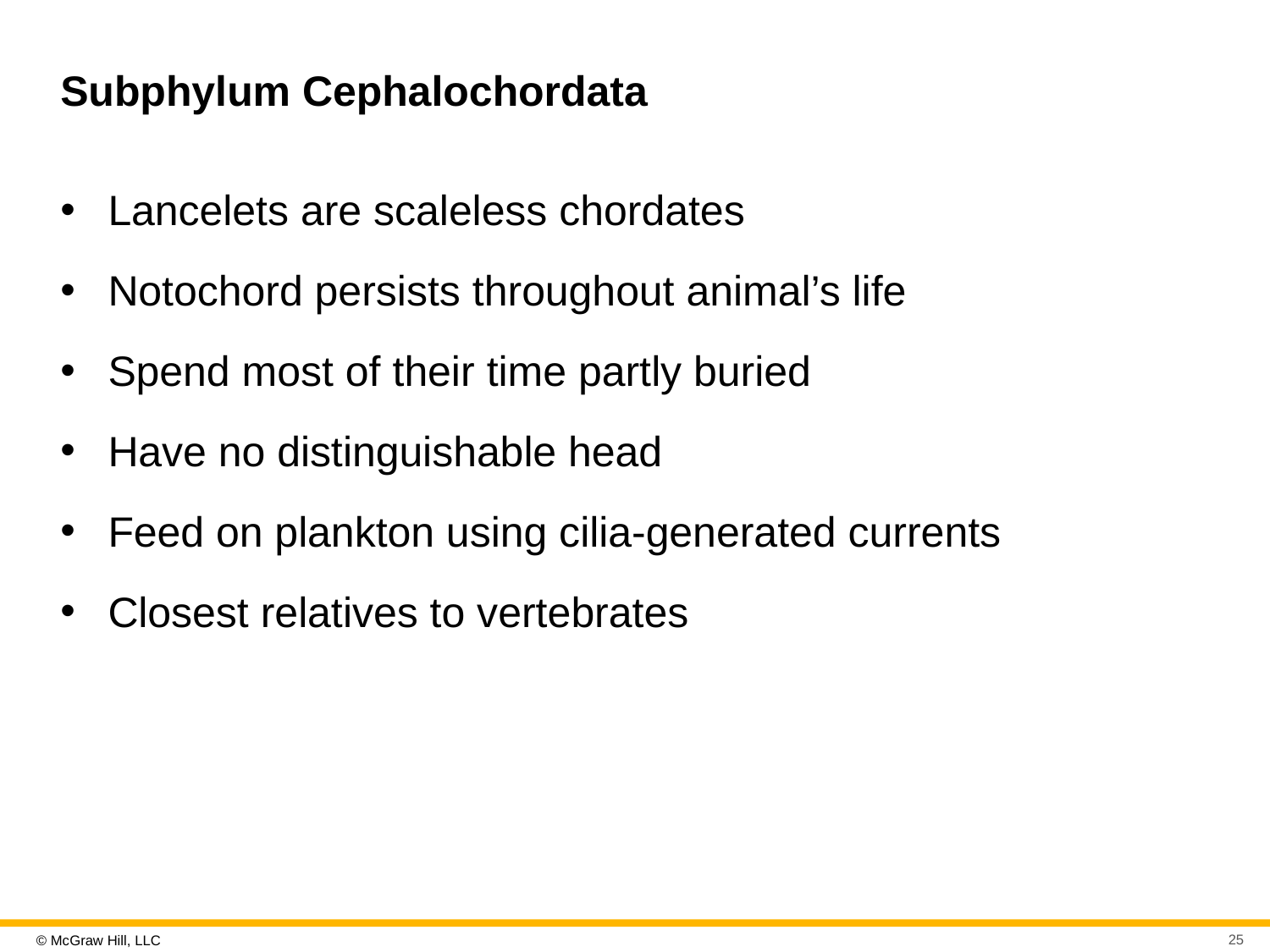

# Subphylum Cephalochordata
Lancelets are scaleless chordates
Notochord persists throughout animal’s life
Spend most of their time partly buried
Have no distinguishable head
Feed on plankton using cilia-generated currents
Closest relatives to vertebrates
25